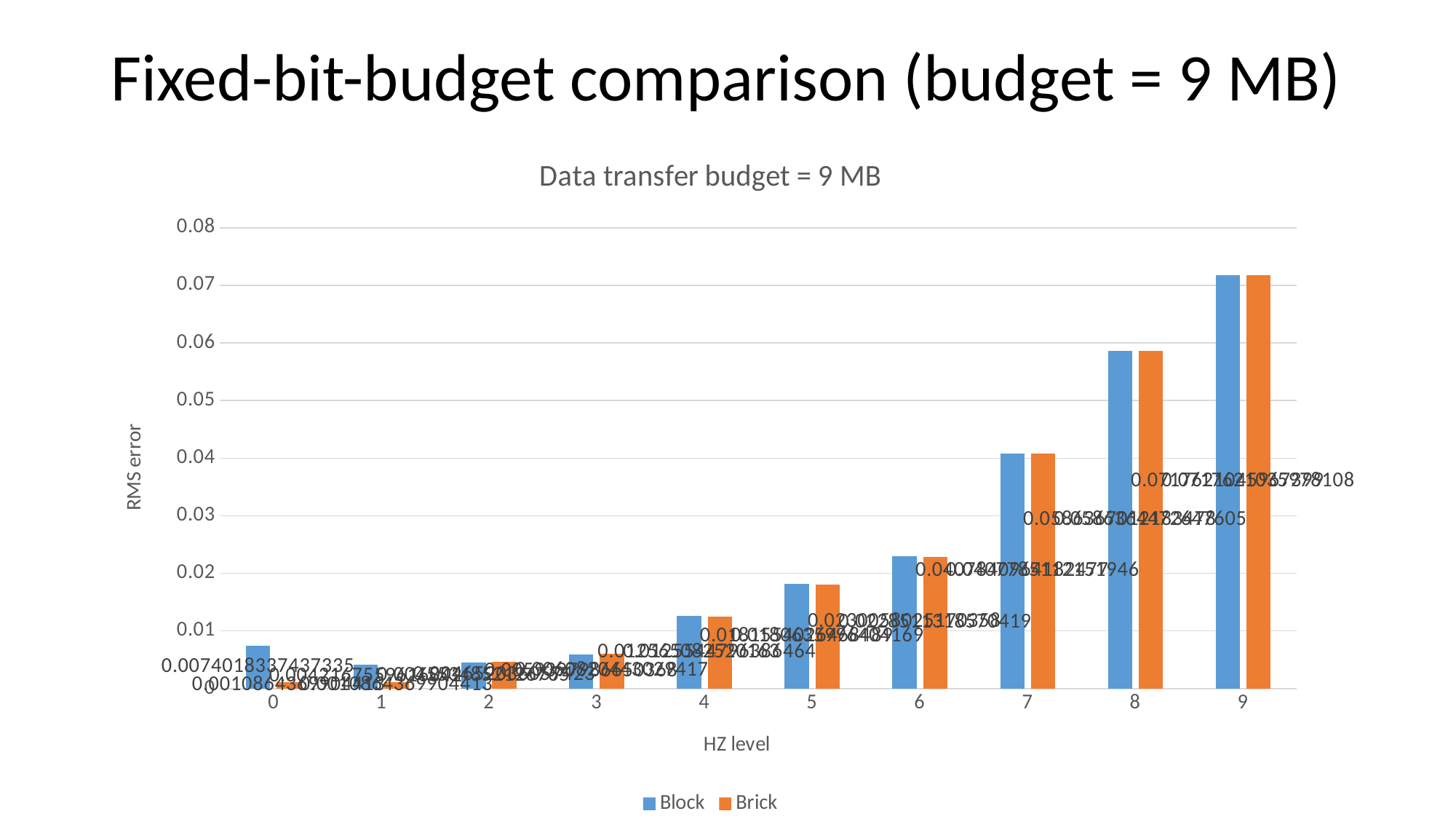

# Fixed-bit-budget comparison (budget = 9 MB)

### Chart: Data transfer budget = 9 MB

| Category |  |  |
|---|---|---|
| 0 | 0.0074018337437335 | 0.0010864369904413 |
| 1 | 0.0042167559616842 | 0.0010864369904413 |
| 2 | 0.0045534852126765 | 0.004652036057423 |
| 3 | 0.0059397986650368 | 0.0060820443029417 |
| 4 | 0.012565082520163 | 0.0125544796386464 |
| 5 | 0.0181554026468489 | 0.0180635996404169 |
| 6 | 0.0230058025170358 | 0.0228511318570419 |
| 7 | 0.0407840964182477 | 0.0407785112151946 |
| 8 | 0.0586367012183478 | 0.0586364472647605 |
| 9 | 0.0717621045967399 | 0.0717621035978108 |